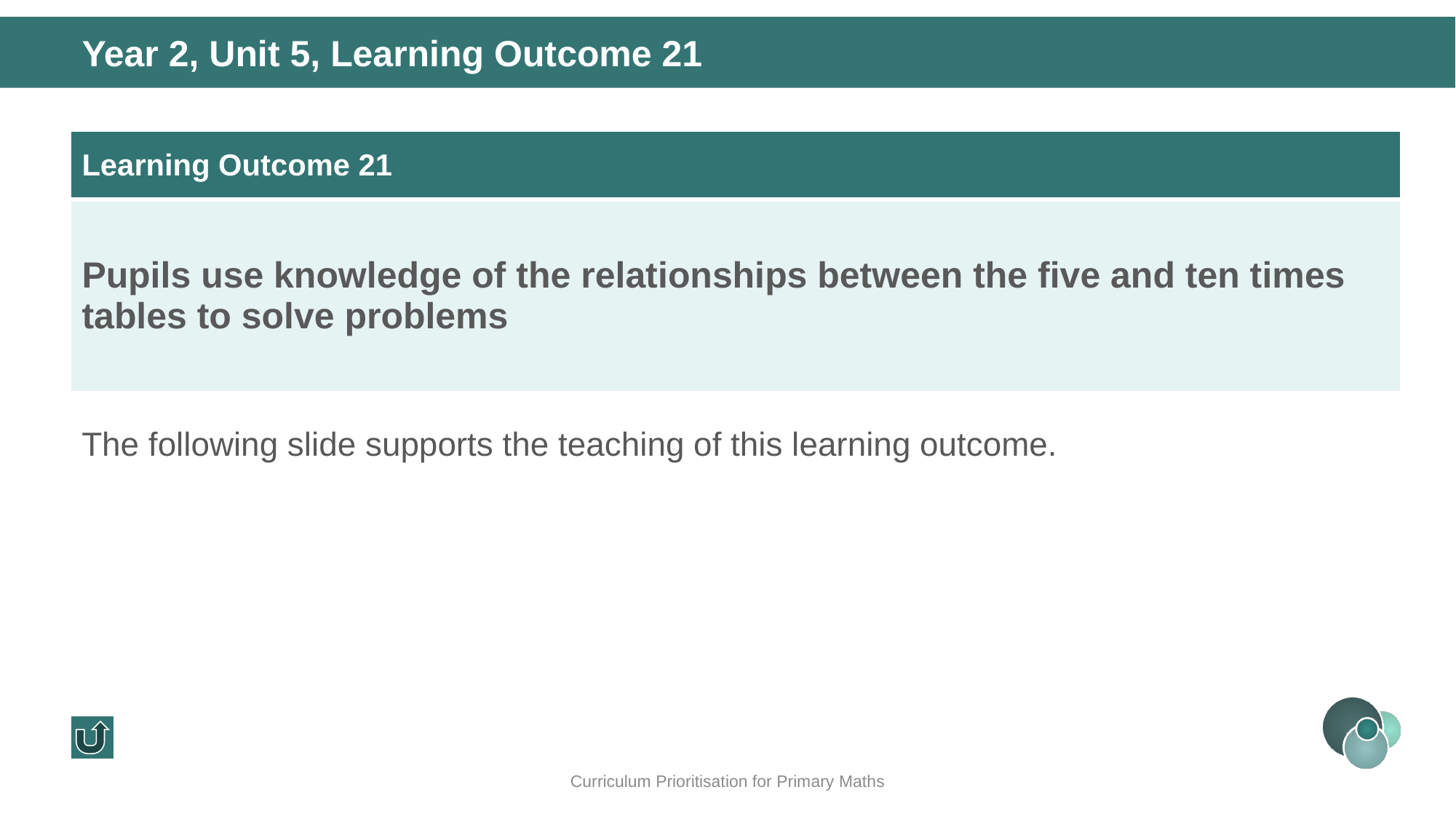

Year 2, Unit 5, Learning Outcome 21
| Learning Outcome 21 |
| --- |
| Pupils use knowledge of the relationships between the five and ten times tables to solve problems |
The following slide supports the teaching of this learning outcome.

Curriculum Prioritisation for Primary Maths